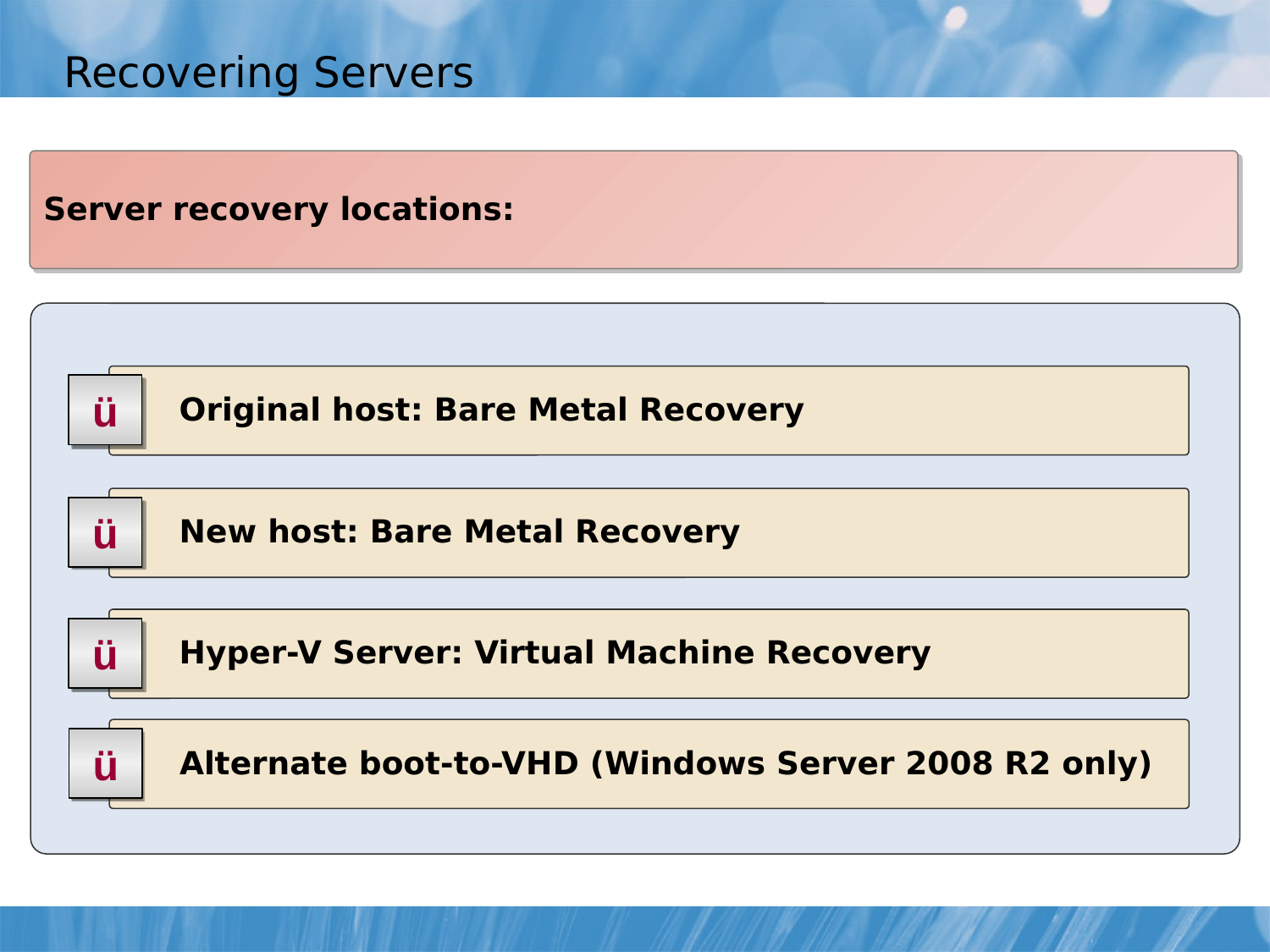

# Recovering Servers
Server recovery locations:

	   Original host: Bare Metal Recovery
ü
	   New host: Bare Metal Recovery
ü
	   Hyper-V Server: Virtual Machine Recovery
ü
	   Alternate boot-to-VHD (Windows Server 2008 R2 only)
ü